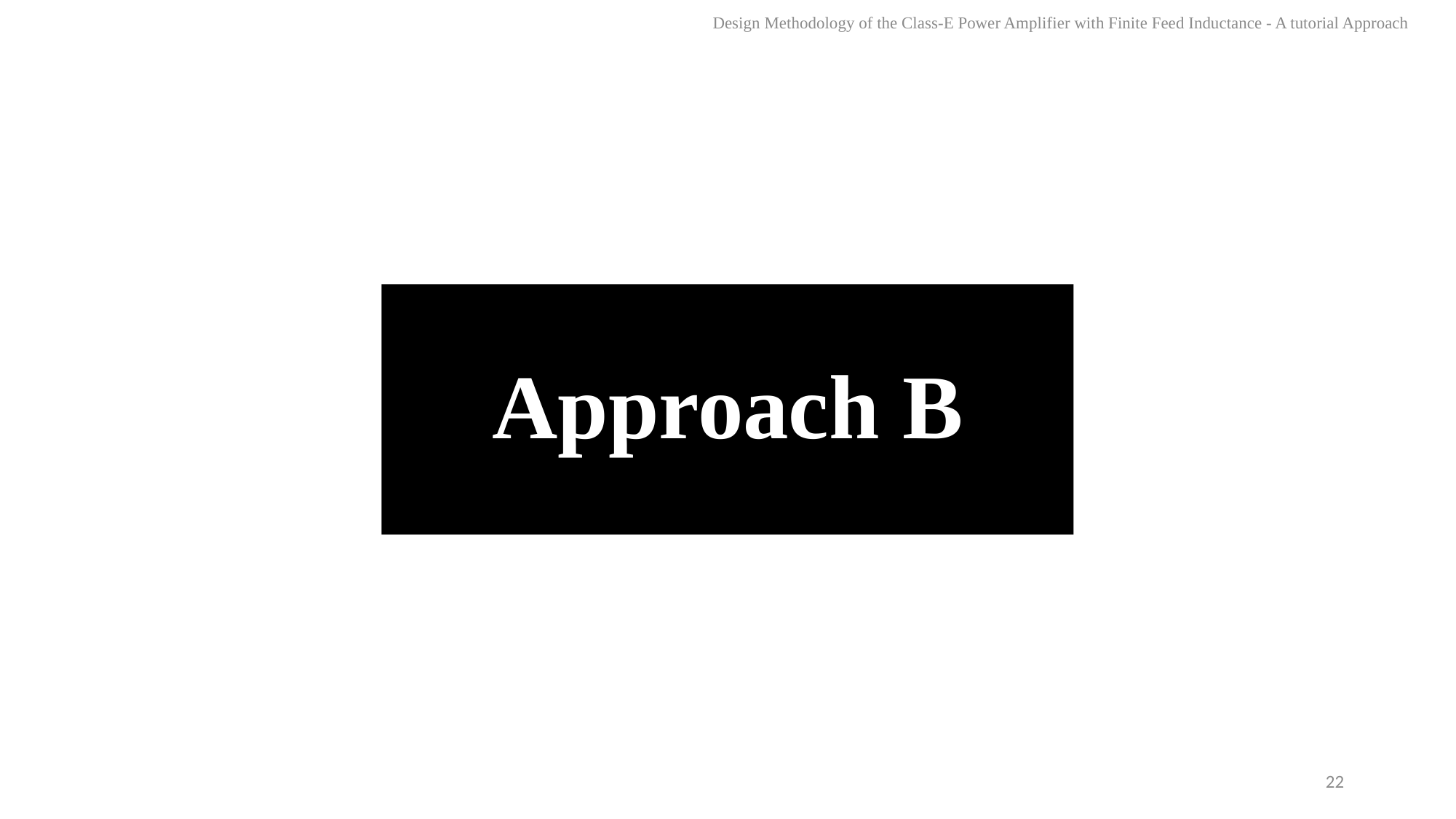

Design Methodology of the Class-E Power Amplifier with Finite Feed Inductance - A tutorial Approach
Approach B
22